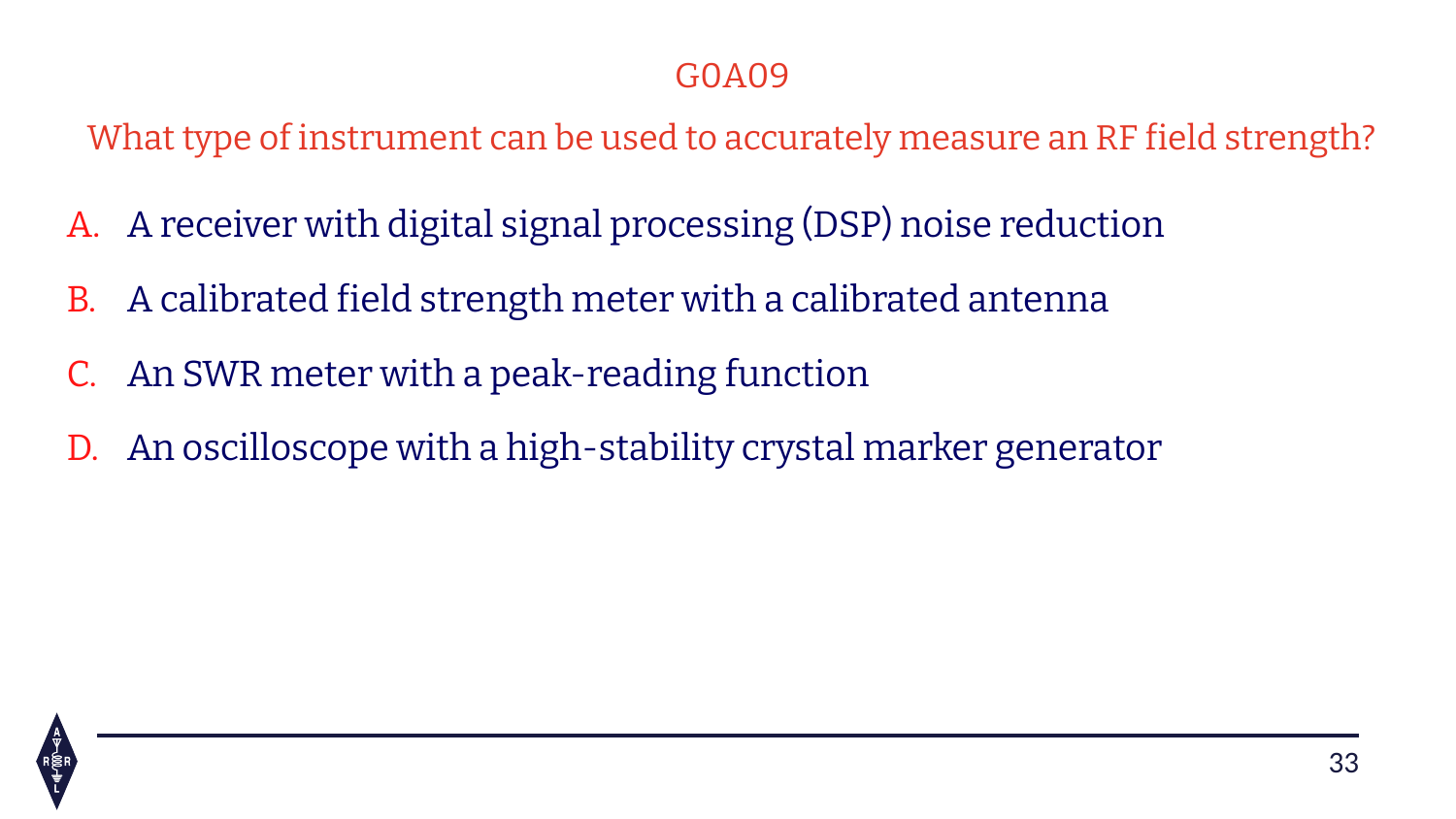

G0A09
What type of instrument can be used to accurately measure an RF field strength?
A receiver with digital signal processing (DSP) noise reduction
A calibrated field strength meter with a calibrated antenna
An SWR meter with a peak-reading function
An oscilloscope with a high-stability crystal marker generator
33